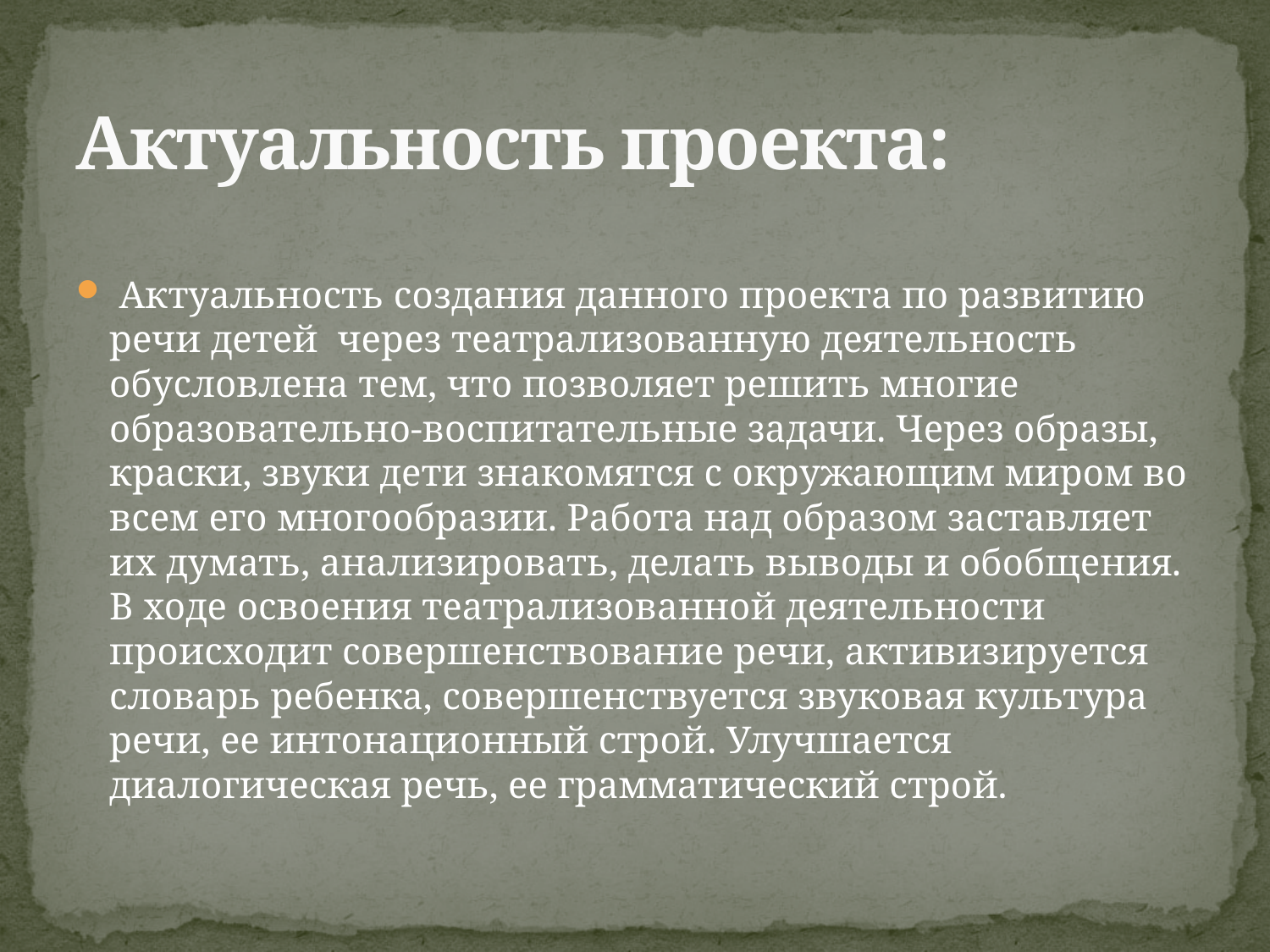

# Актуальность проекта:

 Актуальность создания данного проекта по развитию речи детей  через театрализованную деятельность обусловлена тем, что позволяет решить многие образовательно-воспитательные задачи. Через образы, краски, звуки дети знакомятся с окружающим миром во всем его многообразии. Работа над образом заставляет их думать, анализировать, делать выводы и обобщения. В ходе освоения театрализованной деятельности происходит совершенствование речи, активизируется словарь ребенка, совершенствуется звуковая культура речи, ее интонационный строй. Улучшается диалогическая речь, ее грамматический строй.